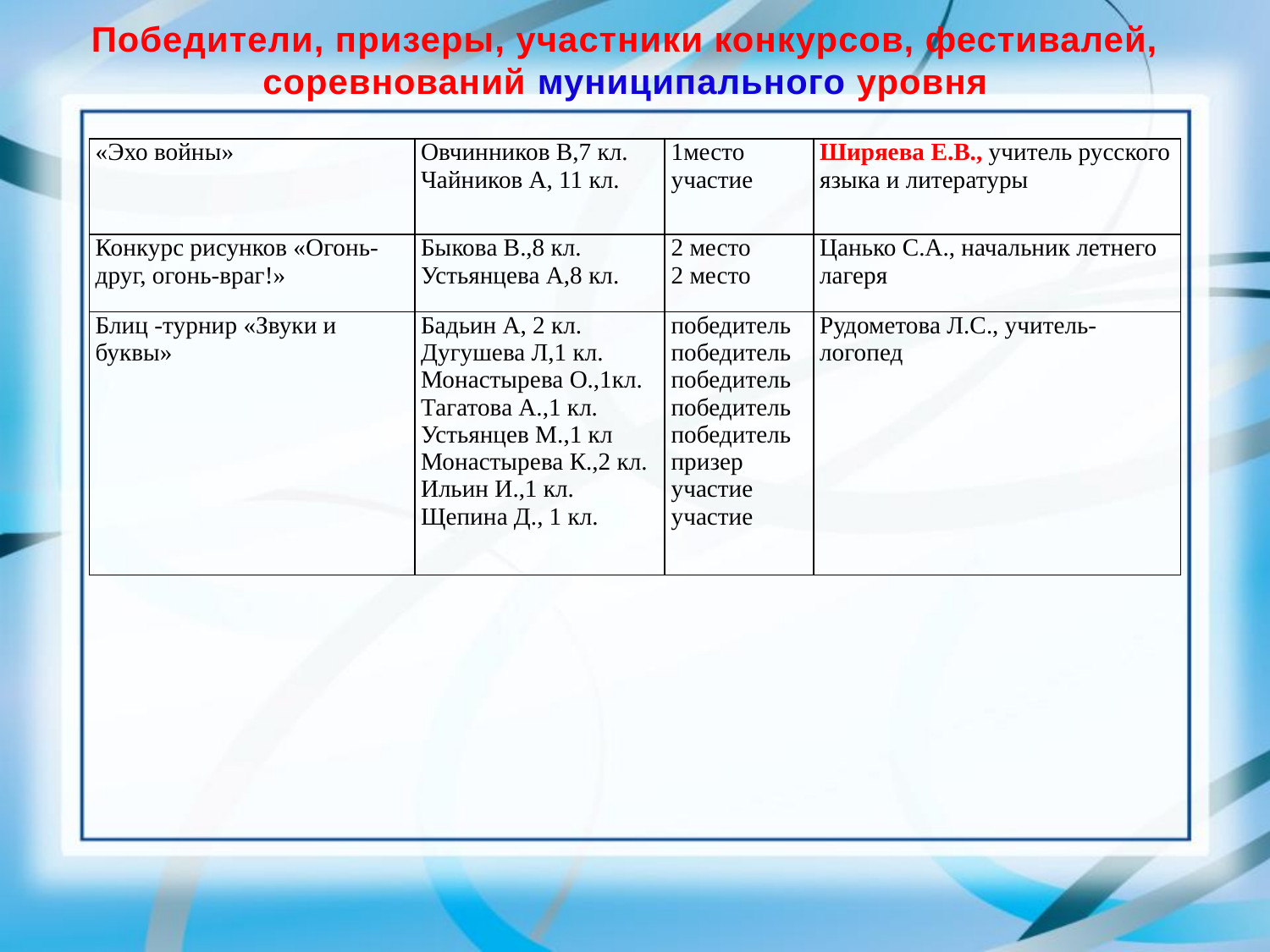

Победители, призеры, участники конкурсов, фестивалей, соревнований муниципального уровня
| «Эхо войны» | Овчинников В,7 кл. Чайников А, 11 кл. | 1место участие | Ширяева Е.В., учитель русского языка и литературы |
| --- | --- | --- | --- |
| Конкурс рисунков «Огонь-друг, огонь-враг!» | Быкова В.,8 кл. Устьянцева А,8 кл. | 2 место 2 место | Цанько С.А., начальник летнего лагеря |
| Блиц -турнир «Звуки и буквы» | Бадьин А, 2 кл. Дугушева Л,1 кл. Монастырева О.,1кл. Тагатова А.,1 кл. Устьянцев М.,1 кл Монастырева К.,2 кл. Ильин И.,1 кл. Щепина Д., 1 кл. | победитель победитель победитель победитель победитель призер участие участие | Рудометова Л.С., учитель-логопед |